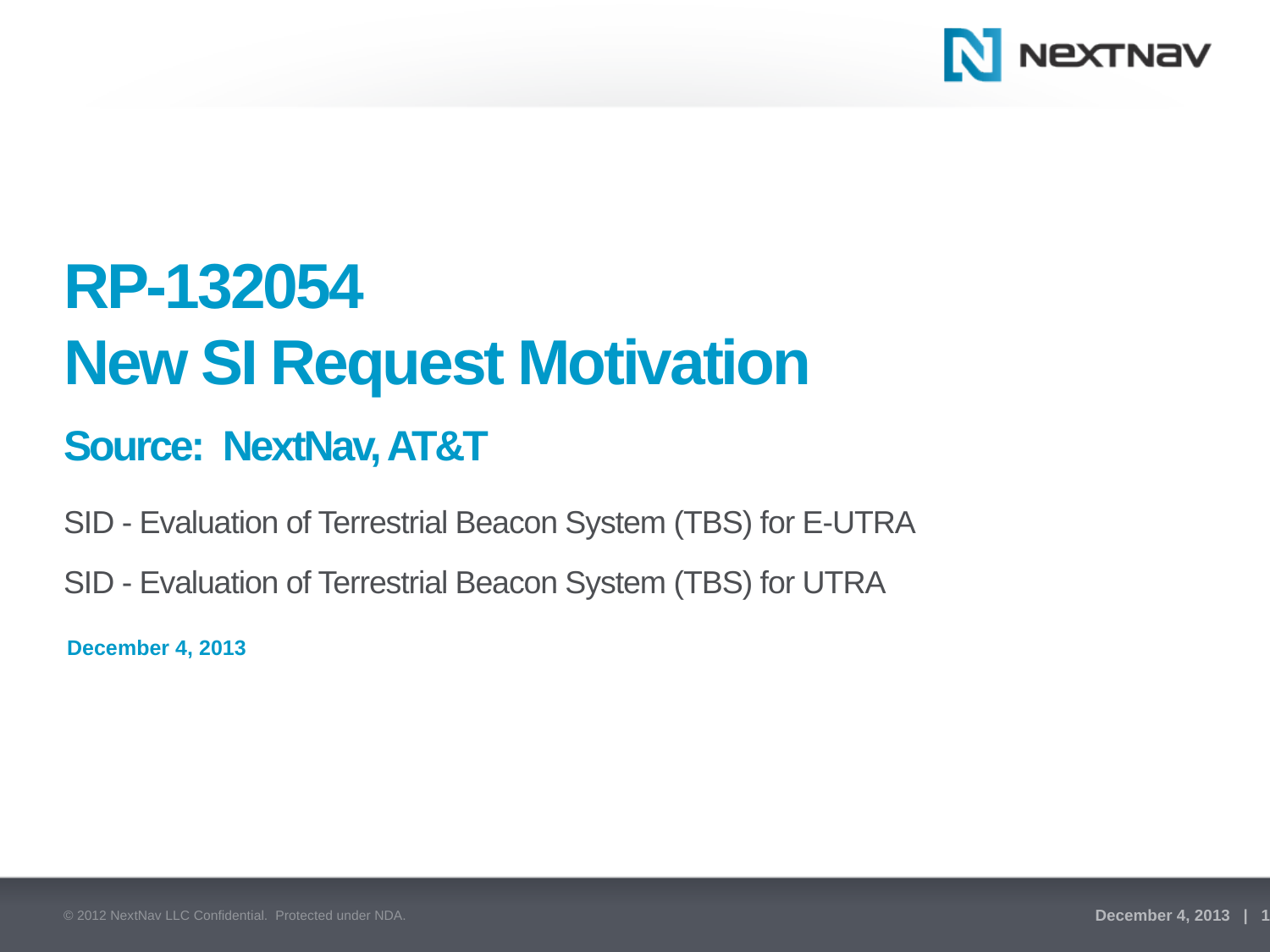

# RP-132054 New SI Request Motivation Source: NextNav, AT&T
SID - Evaluation of Terrestrial Beacon System (TBS) for E-UTRA
SID - Evaluation of Terrestrial Beacon System (TBS) for UTRA

© 2012 NextNav LLC Confidential.  Protected under NDA.
December 4, 2013   |   1